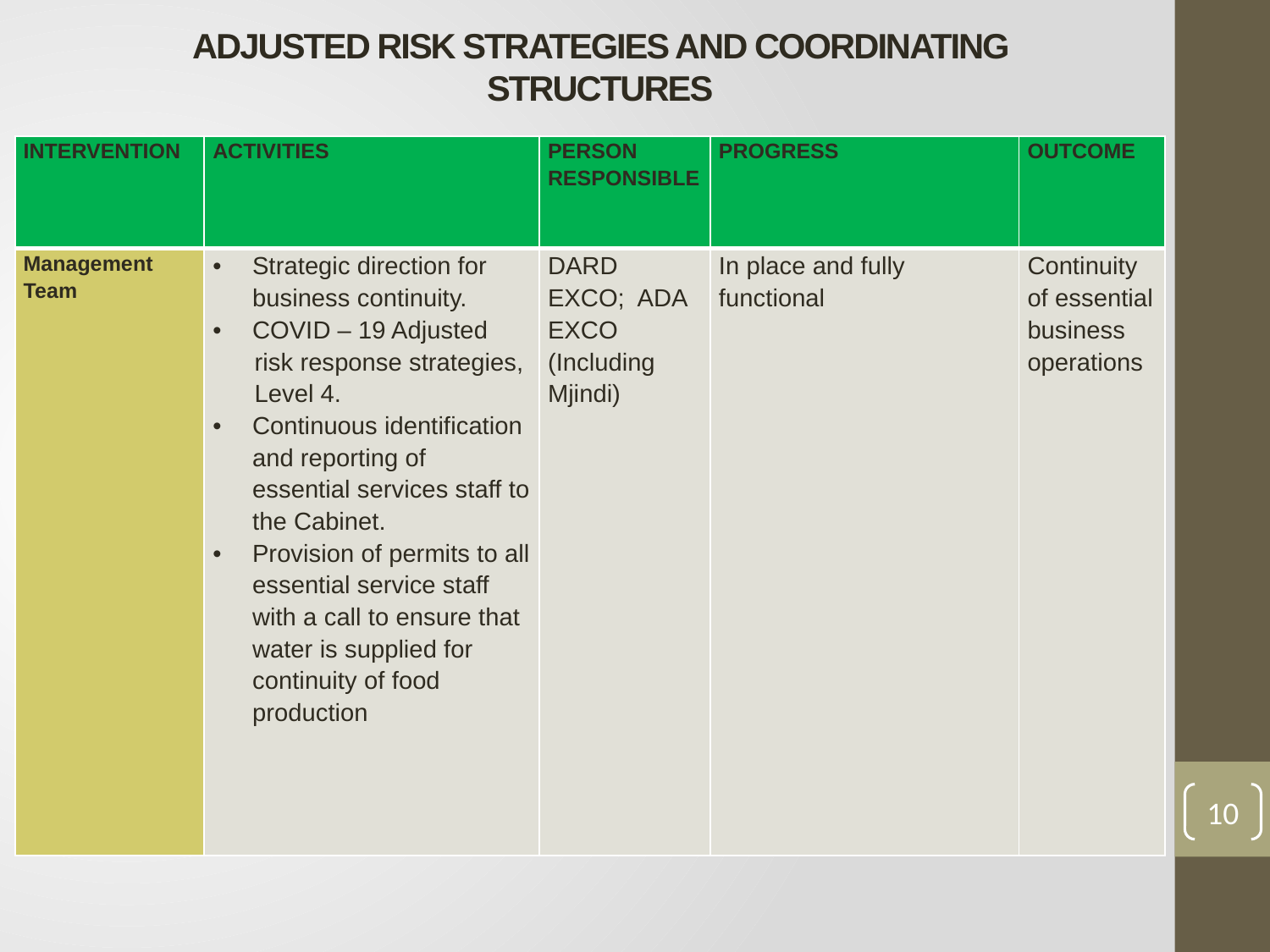

# ADJUSTED RISK STRATEGIES AND COORDINATING STRUCTURES
| INTERVENTION | ACTIVITIES | PERSON RESPONSIBLE | PROGRESS | OUTCOME |
| --- | --- | --- | --- | --- |
| Management Team | Strategic direction for business continuity. COVID – 19 Adjusted risk response strategies, Level 4. Continuous identification and reporting of essential services staff to the Cabinet. Provision of permits to all essential service staff with a call to ensure that water is supplied for continuity of food production | DARD EXCO; ADA EXCO (Including Mjindi) | In place and fully functional | Continuity of essential business operations |
10